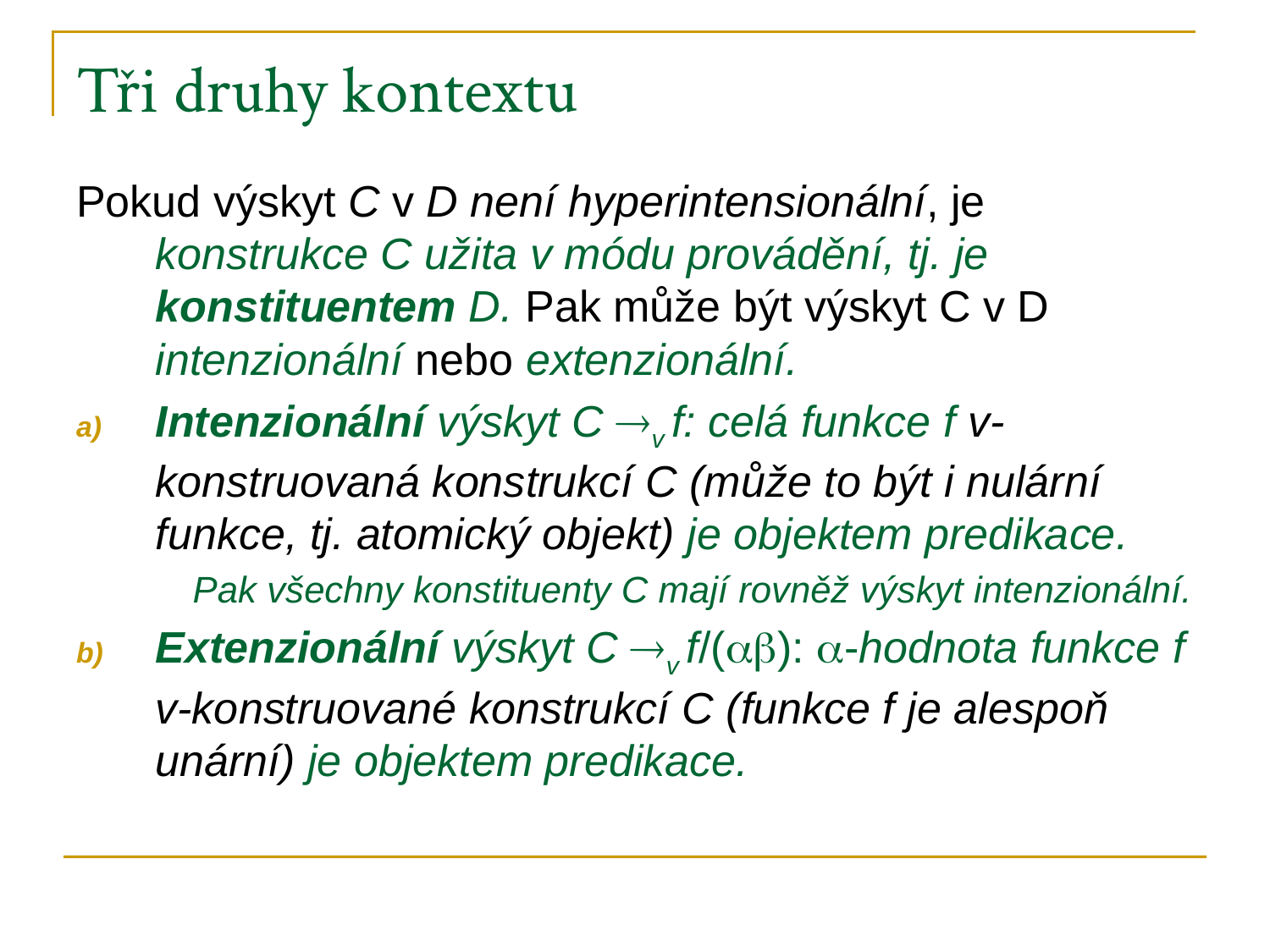

# Tři druhy kontextu
Pokud výskyt C v D není hyperintensionální, je konstrukce C užita v módu provádění, tj. je konstituentem D. Pak může být výskyt C v D intenzionální nebo extenzionální.
Intenzionální výskyt C →v f: celá funkce f v-konstruovaná konstrukcí C (může to být i nulární funkce, tj. atomický objekt) je objektem predikace.
	Pak všechny konstituenty C mají rovněž výskyt intenzionální.
Extenzionální výskyt C →v f/(αβ): α-hodnota funkce f v-konstruované konstrukcí C (funkce f je alespoň unární) je objektem predikace.